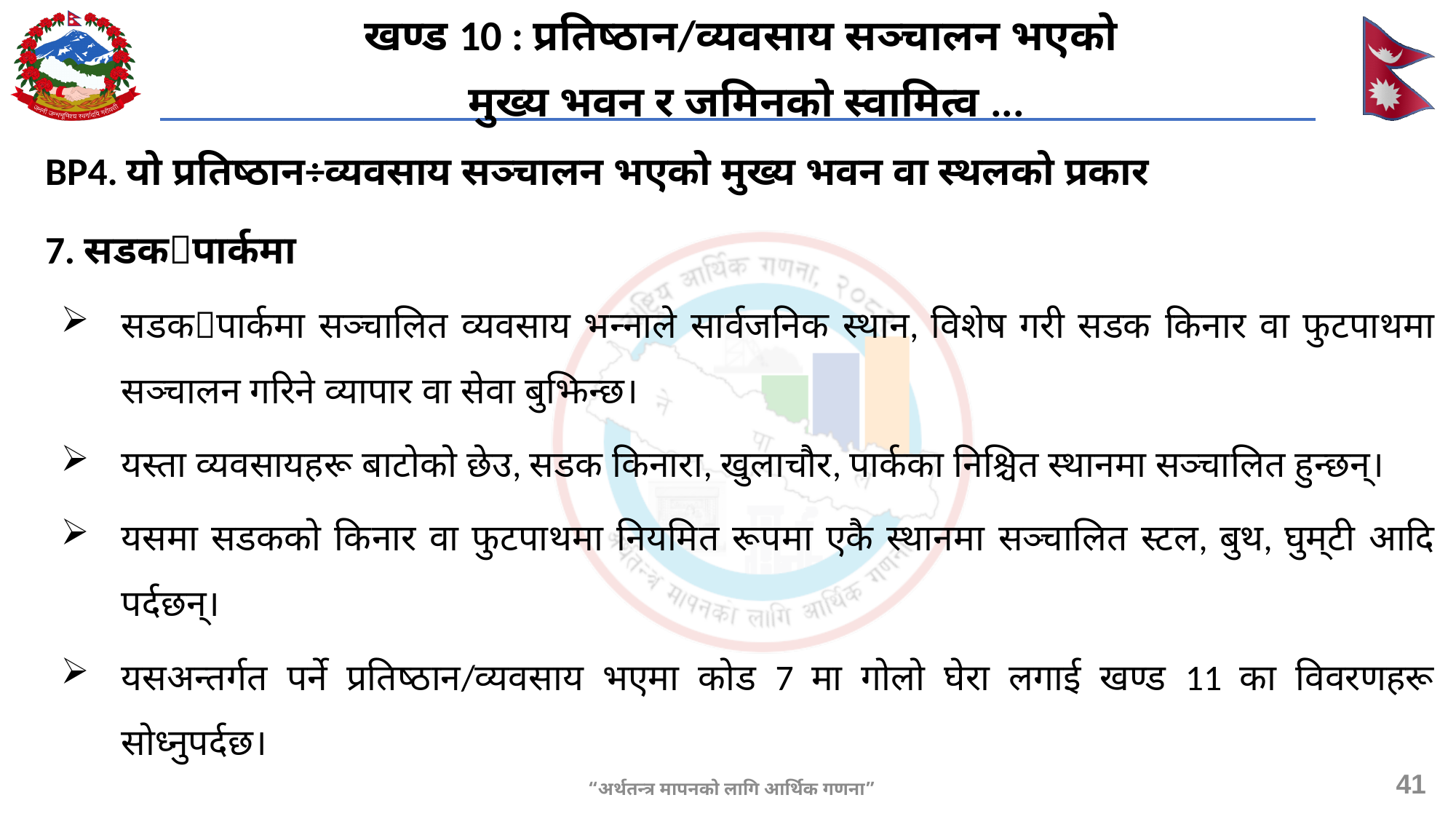

खण्ड 10 : प्रतिष्ठान/व्यवसाय सञ्चालन भएको
मुख्य भवन र जमिनको स्वामित्व ...
BP4. यो प्रतिष्ठान÷व्यवसाय सञ्चालन भएको मुख्य भवन वा स्थलको प्रकार
7. सडक/पार्कमा
सडक/पार्कमा सञ्चालित व्यवसाय भन्नाले सार्वजनिक स्थान, विशेष गरी सडक किनार वा फुटपाथमा सञ्चालन गरिने व्यापार वा सेवा बुझिन्छ।
यस्ता व्यवसायहरू बाटोको छेउ, सडक किनारा, खुलाचौर, पार्कका निश्चित स्थानमा सञ्चालित हुन्छन्।
यसमा सडकको किनार वा फुटपाथमा नियमित रूपमा एकै स्थानमा सञ्चालित स्टल, बुथ, घुम्टी आदि पर्दछन्।
यसअन्तर्गत पर्ने प्रतिष्ठान/व्यवसाय भएमा कोड 7 मा गोलो घेरा लगाई खण्ड 11 का विवरणहरू सोध्नुपर्दछ।

41
“अर्थतन्त्र मापनको लागि आर्थिक गणना”